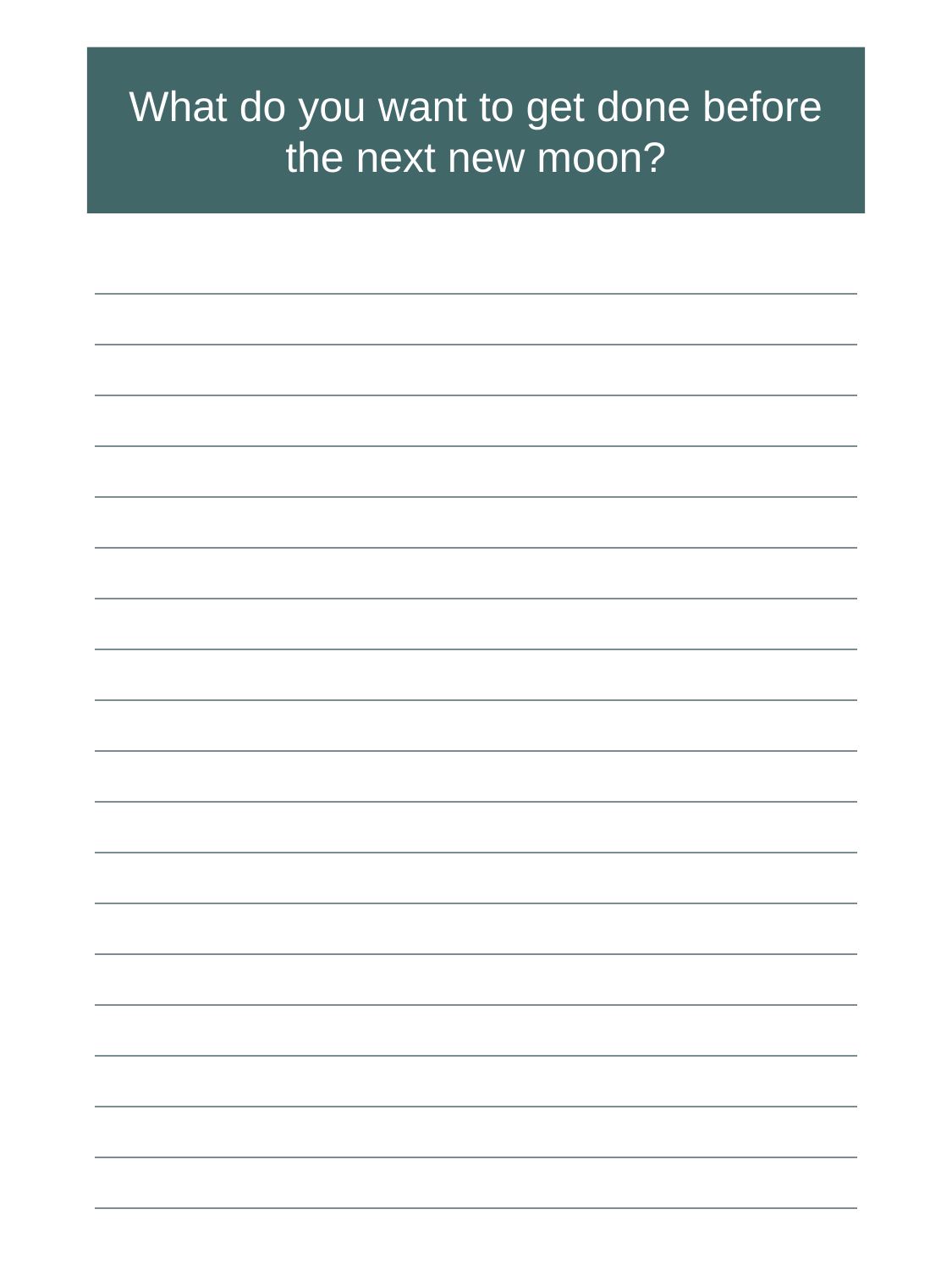

What do you want to get done before the next new moon?
|  |
| --- |
|  |
|  |
|  |
|  |
|  |
|  |
|  |
|  |
|  |
|  |
|  |
|  |
|  |
|  |
|  |
|  |
|  |